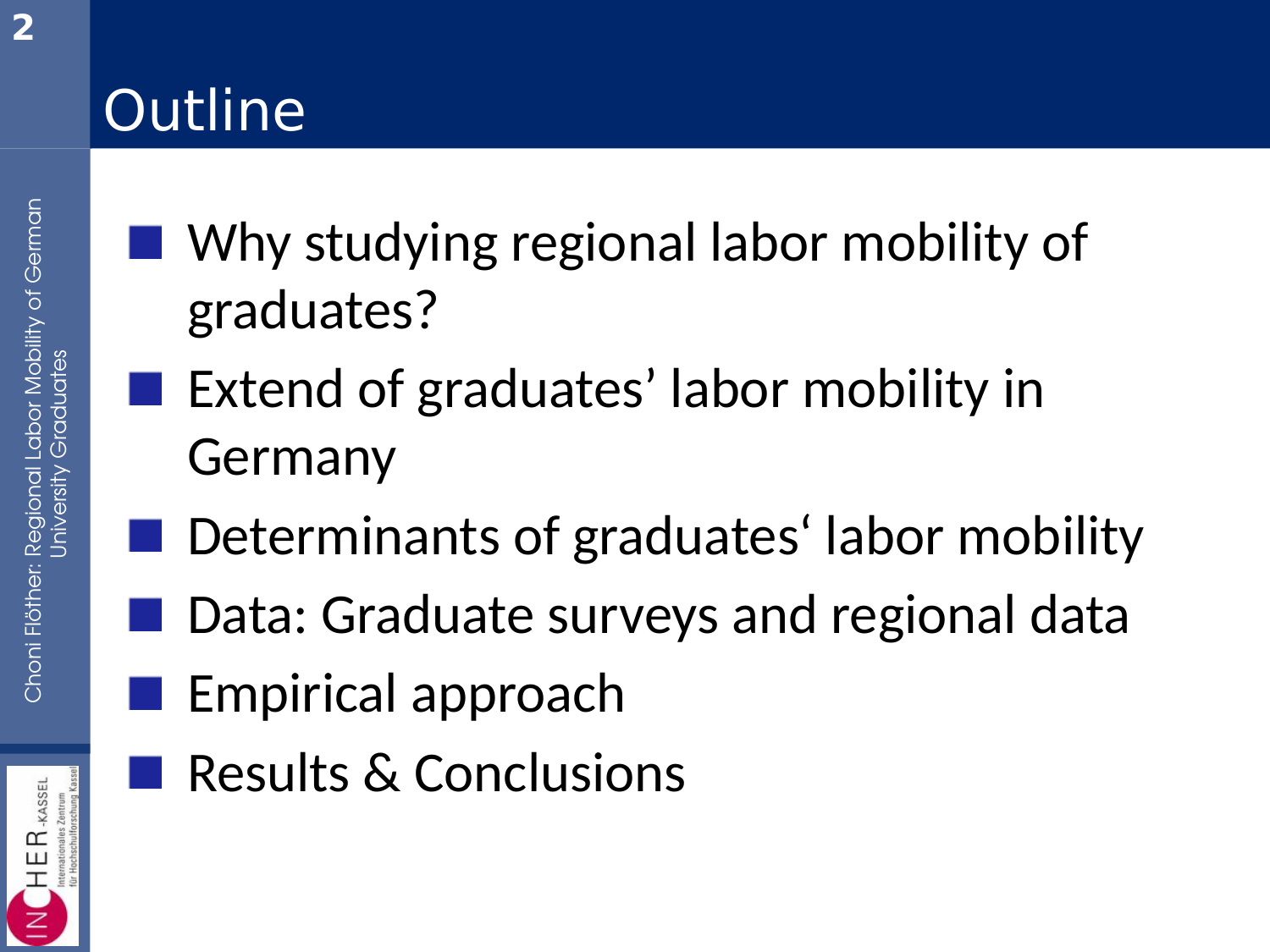

2
# Outline
Why studying regional labor mobility of graduates?
Extend of graduates’ labor mobility in Germany
Determinants of graduates‘ labor mobility
Data: Graduate surveys and regional data
Empirical approach
Results & Conclusions